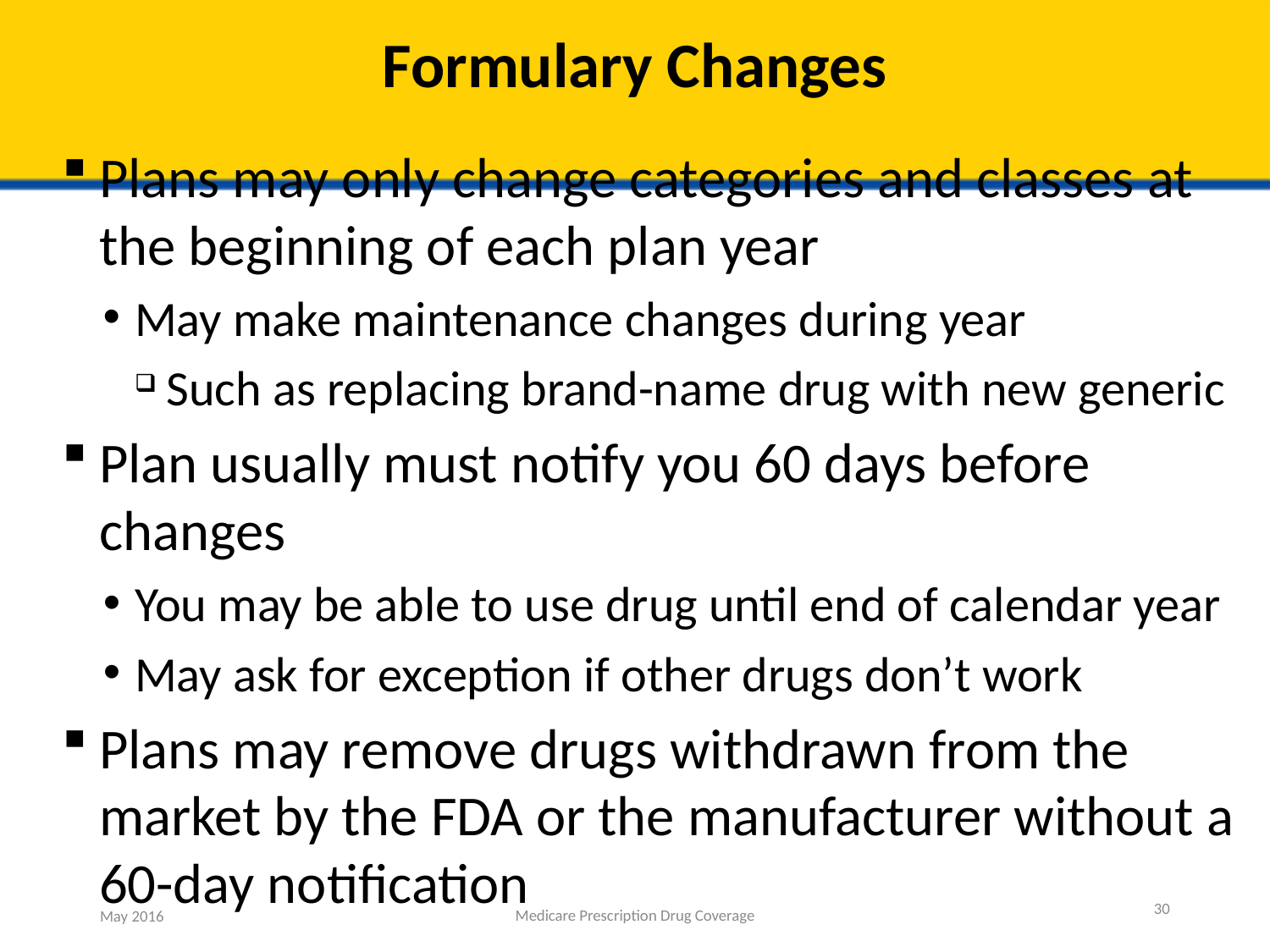

# Formulary Changes
Plans may only change categories and classes at the beginning of each plan year
May make maintenance changes during year
Such as replacing brand-name drug with new generic
Plan usually must notify you 60 days before changes
You may be able to use drug until end of calendar year
May ask for exception if other drugs don’t work
Plans may remove drugs withdrawn from the market by the FDA or the manufacturer without a 60-day notification
30
Medicare Prescription Drug Coverage
May 2016